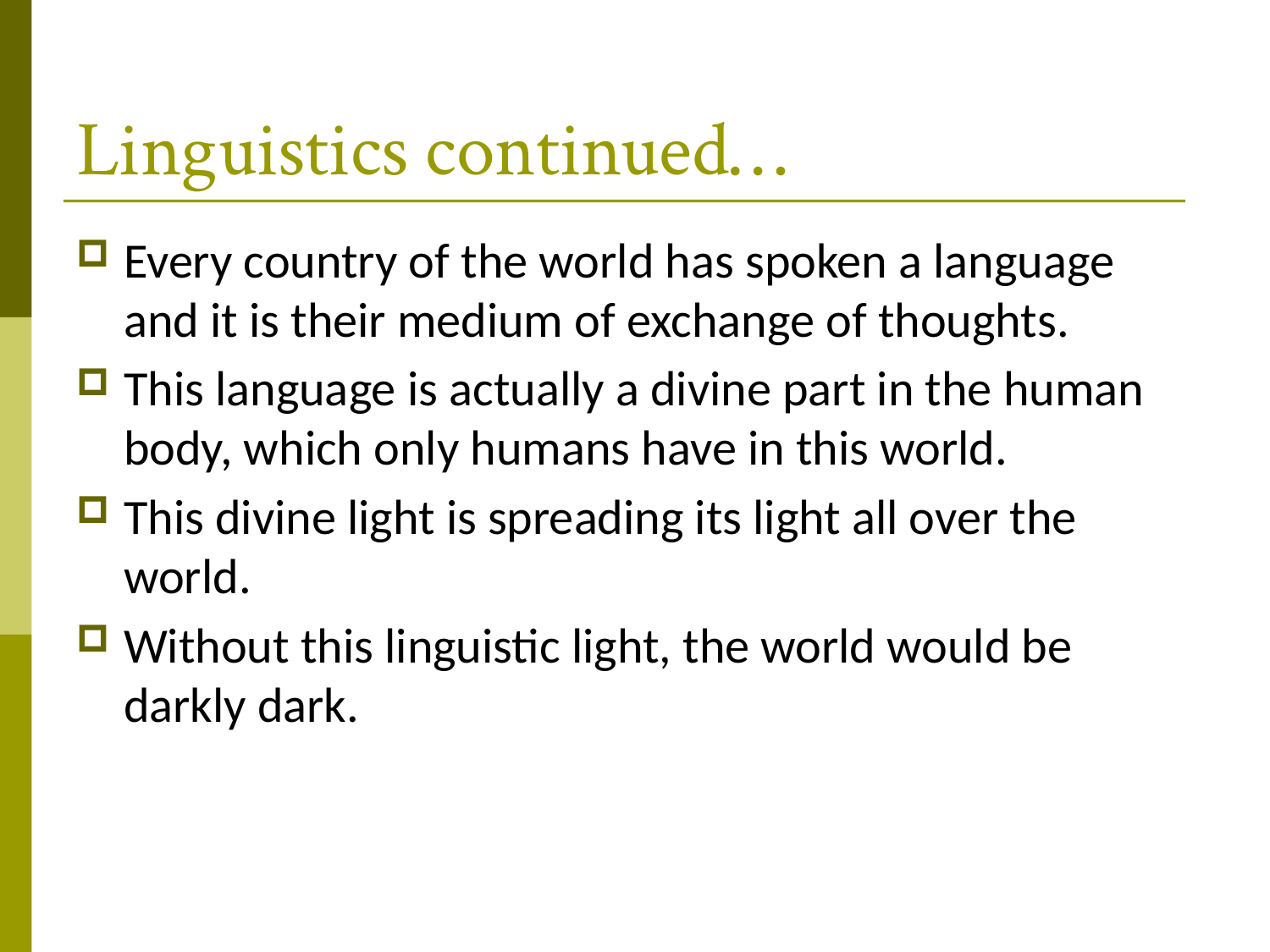

# Linguistics continued…
Every country of the world has spoken a language and it is their medium of exchange of thoughts.
This language is actually a divine part in the human body, which only humans have in this world.
This divine light is spreading its light all over the world.
Without this linguistic light, the world would be darkly dark.